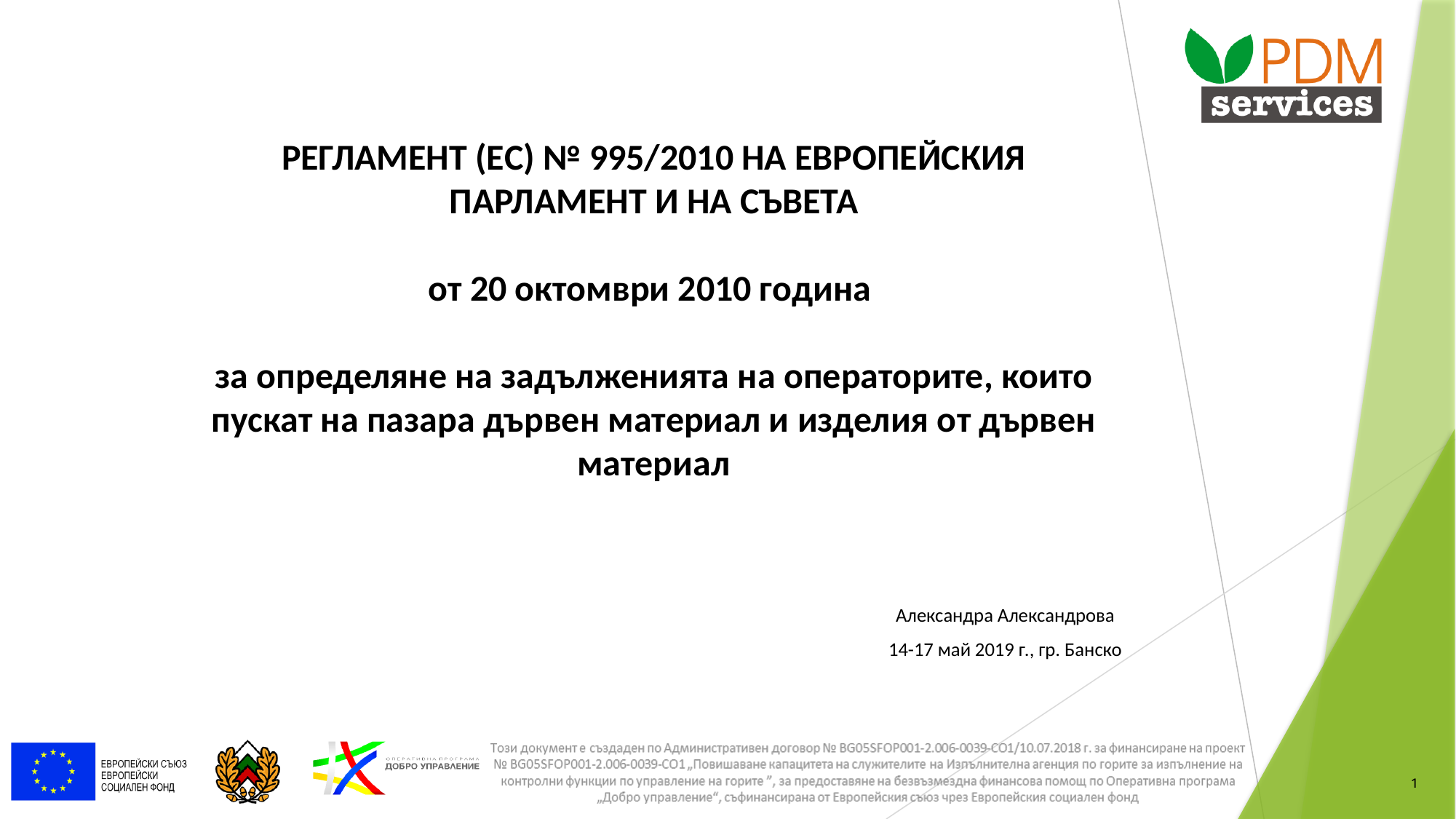

# РЕГЛАМЕНТ (ЕC) № 995/2010 НА ЕВРОПЕЙСКИЯ ПАРЛАМЕНТ И НА СЪВЕТА от 20 октомври 2010 година за определяне на задълженията на операторите, които пускат на пазара дървен материал и изделия от дървен материал
Александра Александрова
14-17 май 2019 г., гр. Банско
1